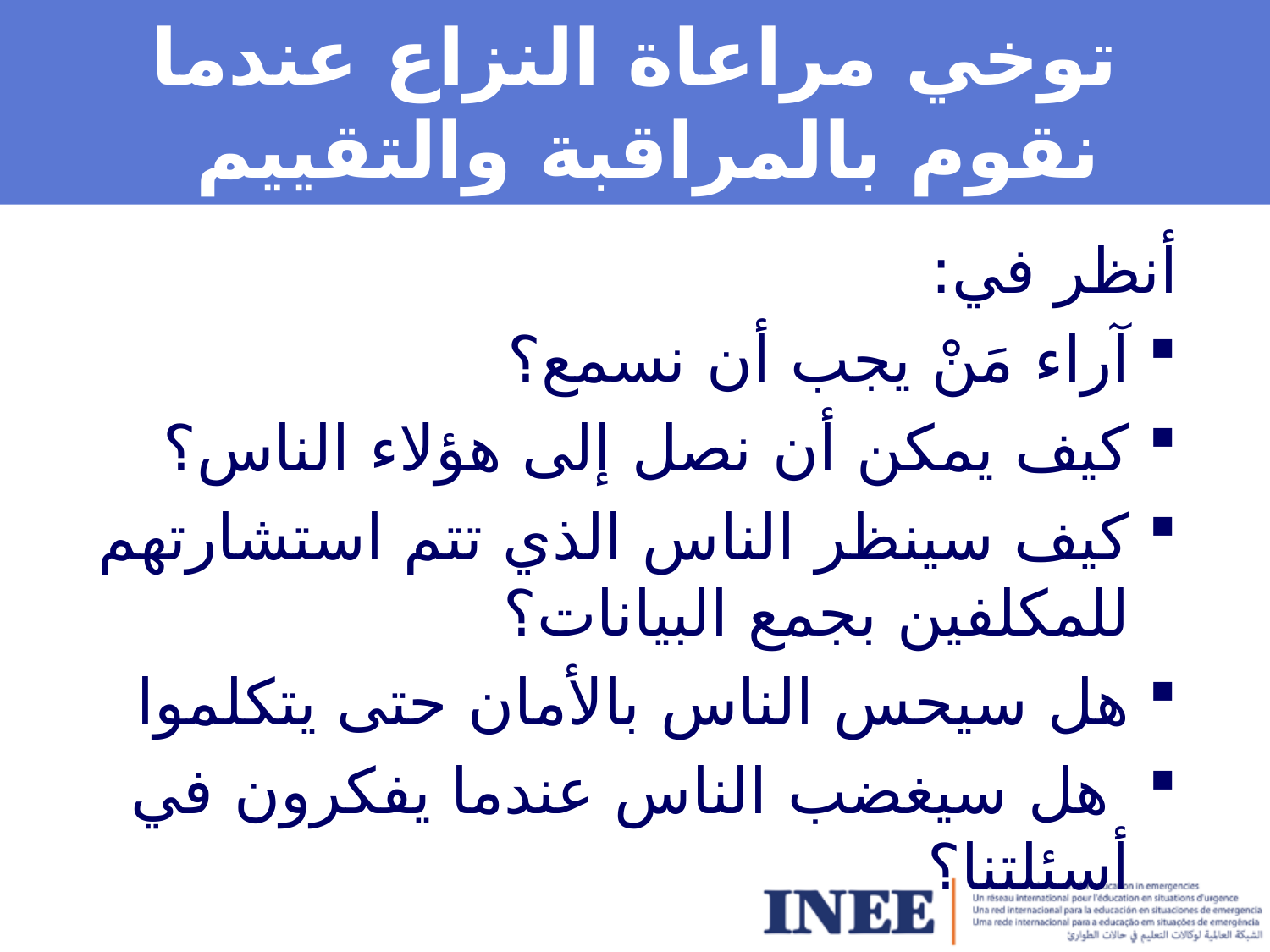

# توخي مراعاة النزاع عندما نقوم بالمراقبة والتقييم
أنظر في:
آراء مَنْ يجب أن نسمع؟
كيف يمكن أن نصل إلى هؤلاء الناس؟
كيف سينظر الناس الذي تتم استشارتهم للمكلفين بجمع البيانات؟
هل سيحس الناس بالأمان حتى يتكلموا
 هل سيغضب الناس عندما يفكرون في أسئلتنا؟